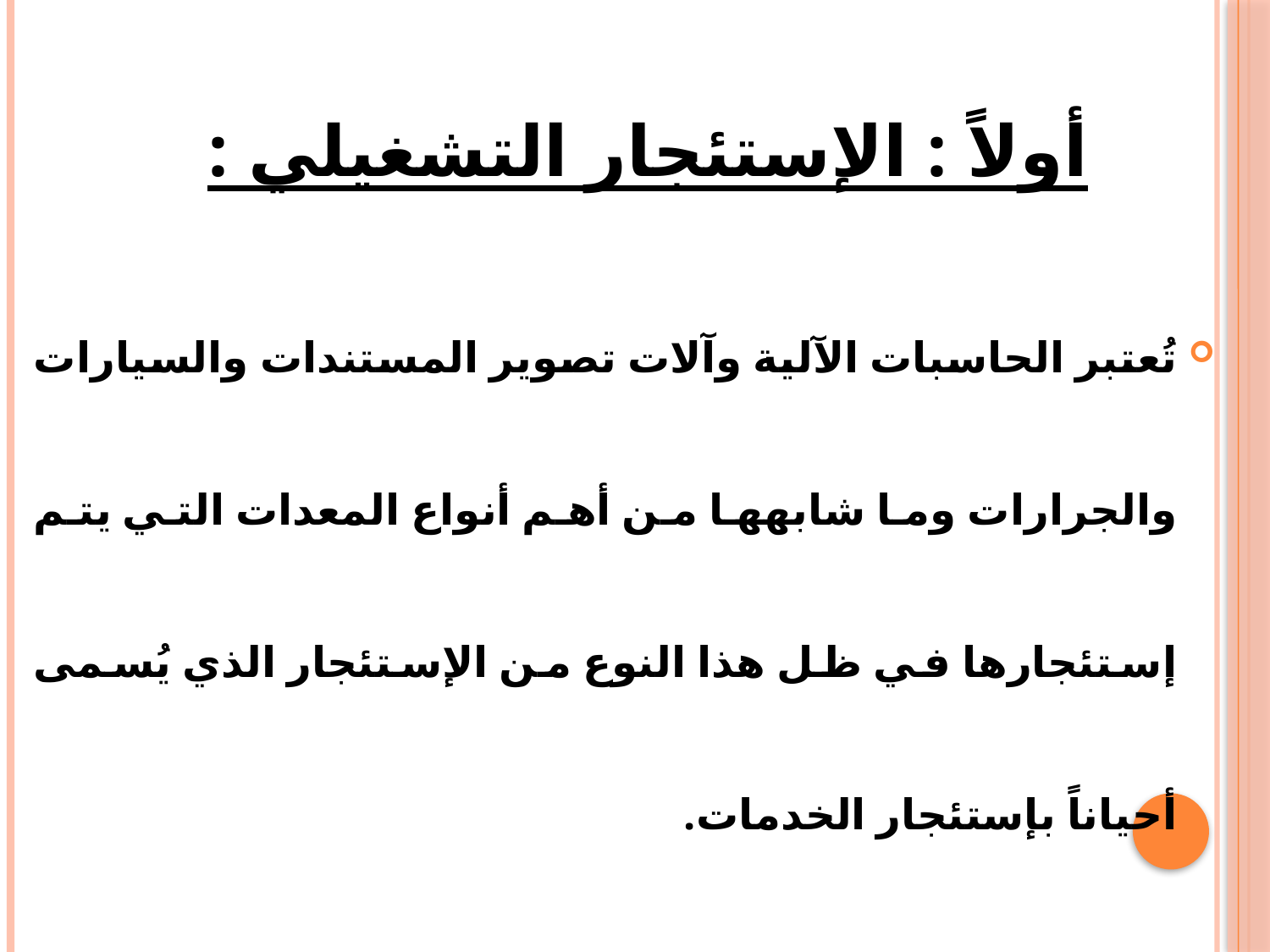

# أولاً : الإستئجار التشغيلي :
تُعتبر الحاسبات الآلية وآلات تصوير المستندات والسيارات والجرارات وما شابهها من أهم أنواع المعدات التي يتم إستئجارها في ظل هذا النوع من الإستئجار الذي يُسمى أحياناً بإستئجار الخدمات.